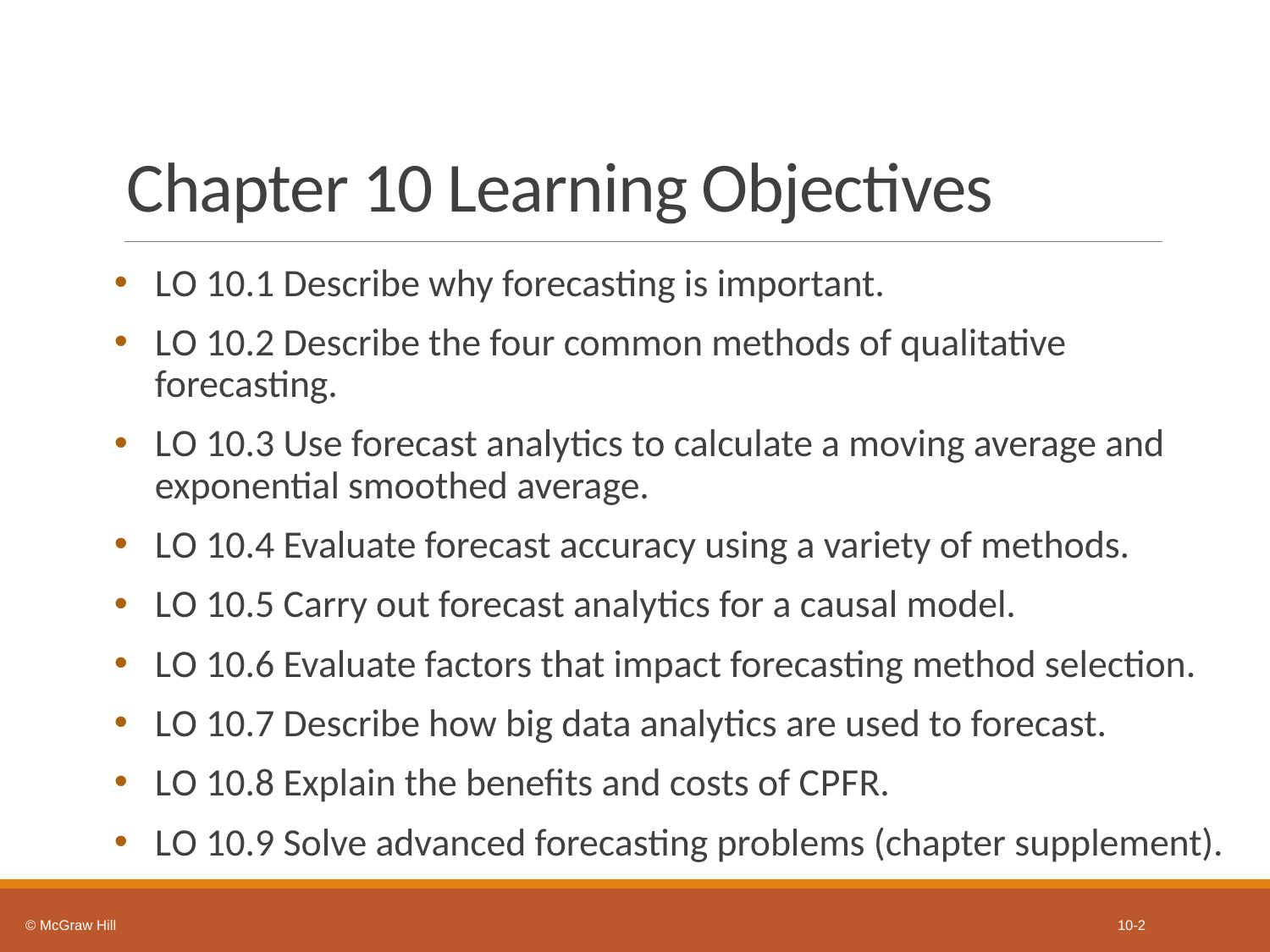

# Chapter 10 Learning Objectives
L O 10.1 Describe why forecasting is important.
L O 10.2 Describe the four common methods of qualitative forecasting.
L O 10.3 Use forecast analytics to calculate a moving average and exponential smoothed average.
L O 10.4 Evaluate forecast accuracy using a variety of methods.
L O 10.5 Carry out forecast analytics for a causal model.
L O 10.6 Evaluate factors that impact forecasting method selection.
L O 10.7 Describe how big data analytics are used to forecast.
L O 10.8 Explain the benefits and costs of C P F R.
L O 10.9 Solve advanced forecasting problems (chapter supplement).